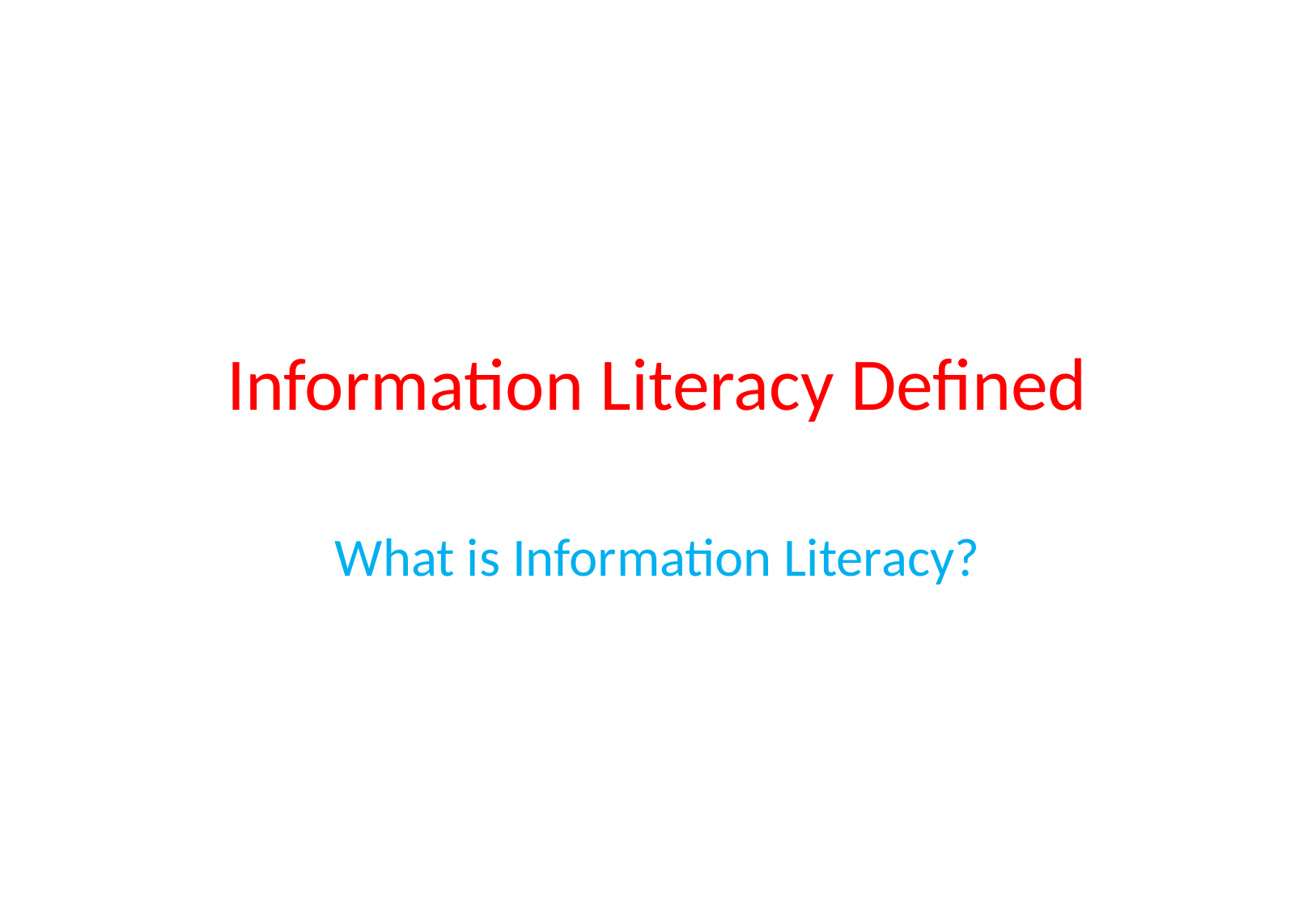

# Information Literacy Defined
What is Information Literacy?